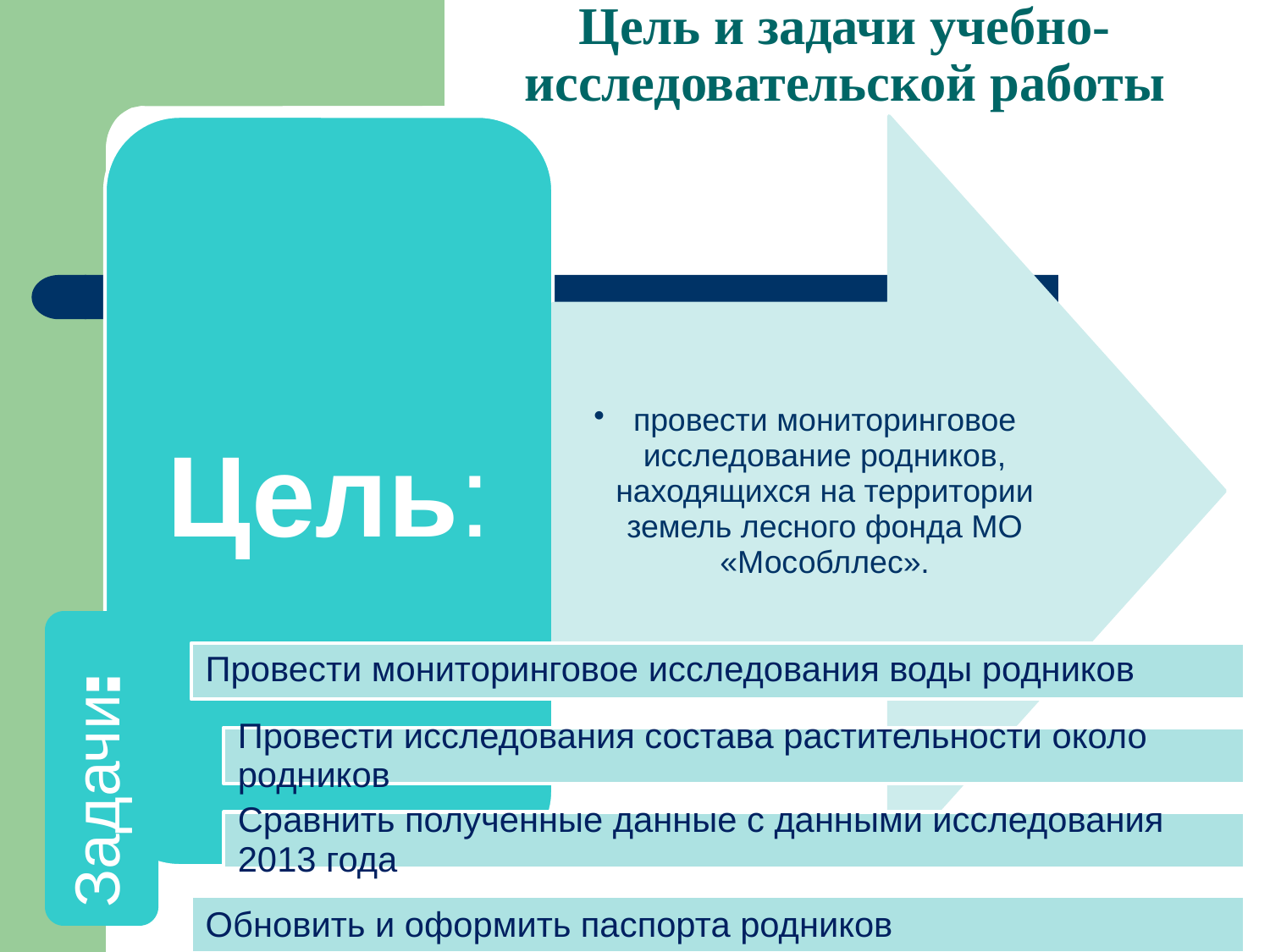

Цель и задачи учебно-исследовательской работы
Цель:
В соответствии с целью была сформулирована рабочая гипотеза: качество воды не изменилось в период с 2013 по 2023 год.

Провести мониторинговое исследования воды родников
Провести исследования состава растительности около родников
Сравнить полученные данные с данными исследования 2013 года
Обновить и оформить паспорта родников
Задачи: